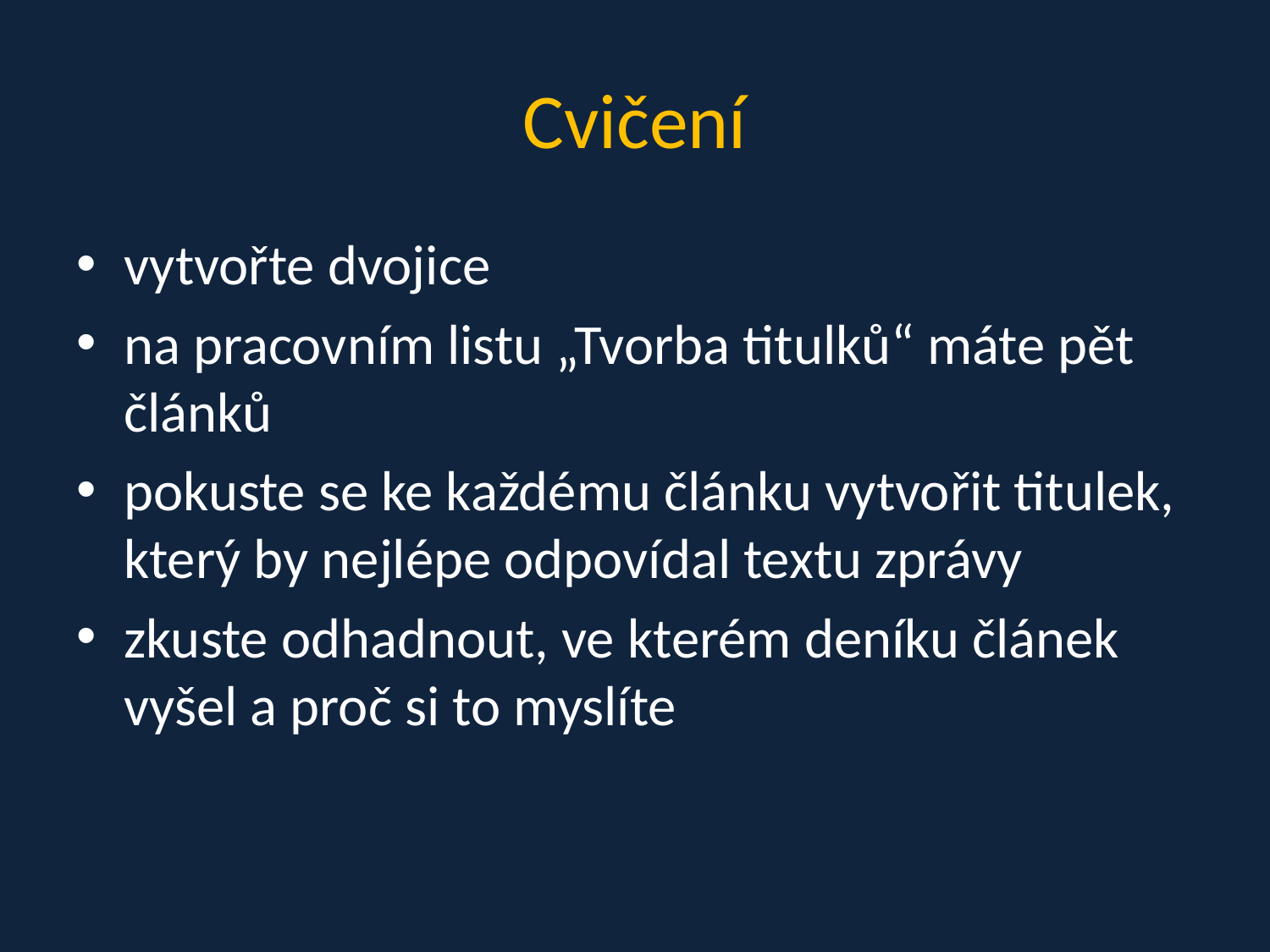

# Cvičení
vytvořte dvojice
na pracovním listu „Tvorba titulků“ máte pět článků
pokuste se ke každému článku vytvořit titulek, který by nejlépe odpovídal textu zprávy
zkuste odhadnout, ve kterém deníku článek vyšel a proč si to myslíte